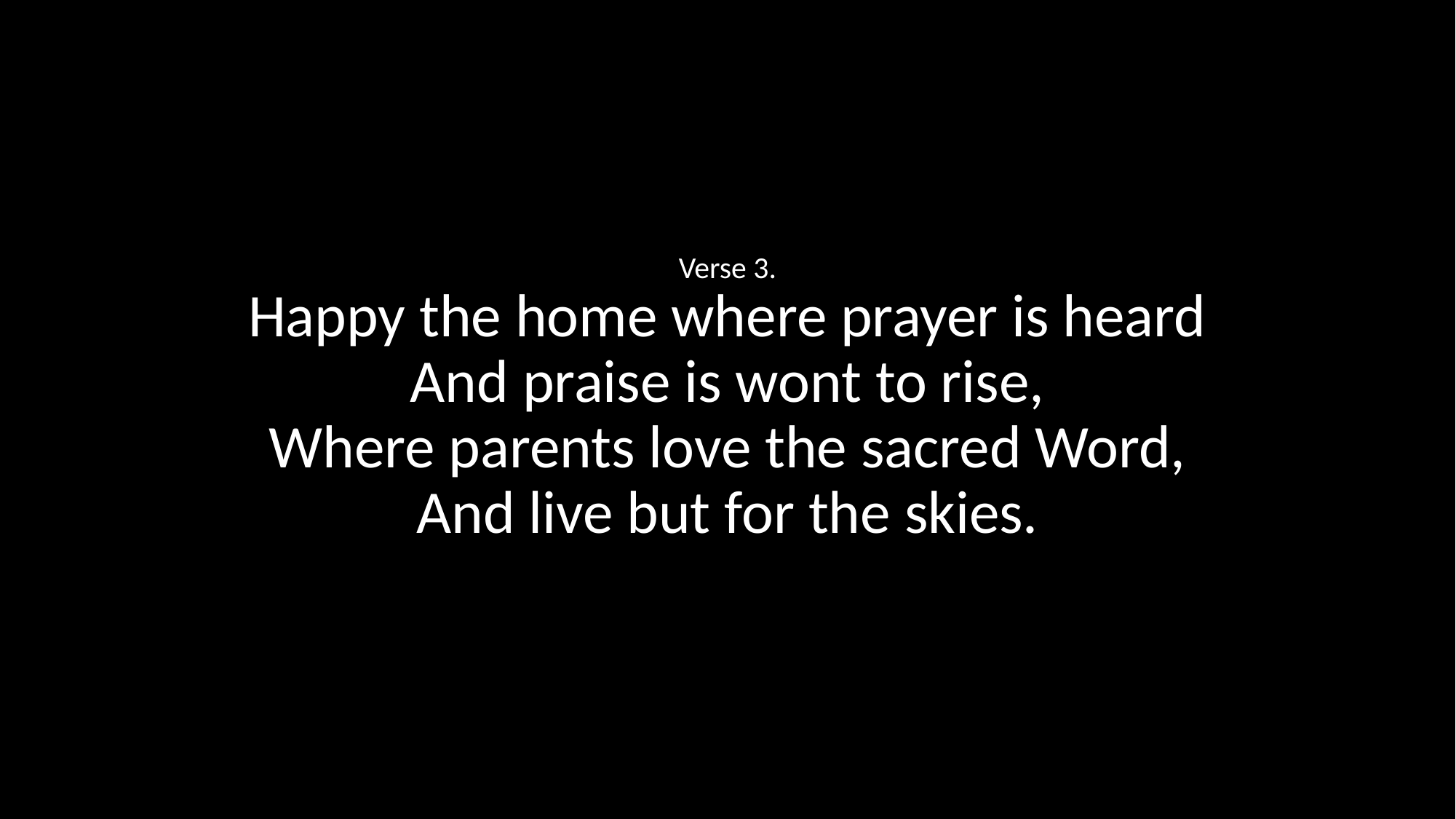

Verse 3.
Happy the home where prayer is heard
And praise is wont to rise,
Where parents love the sacred Word,
And live but for the skies.